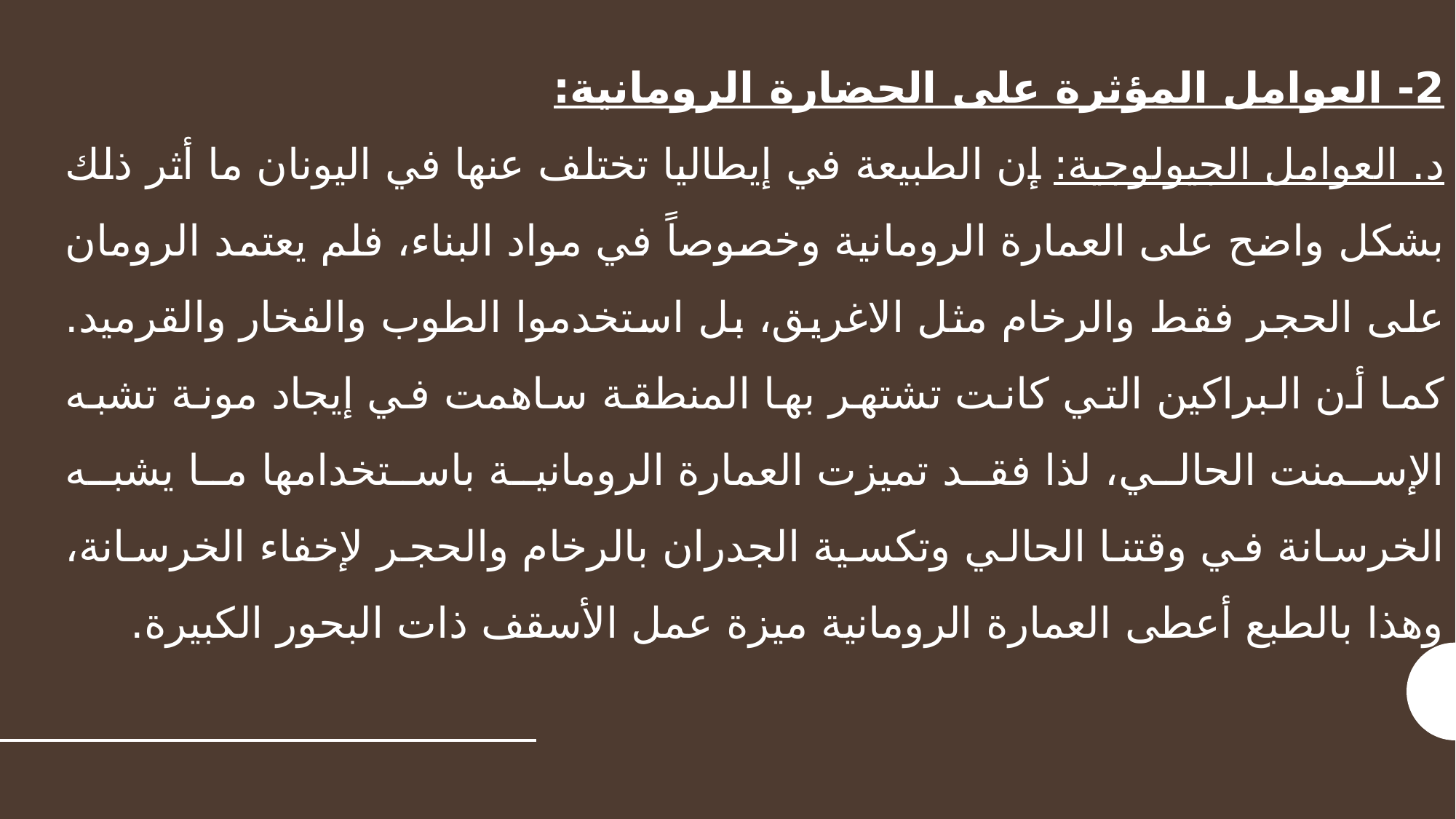

2- العوامل المؤثرة على الحضارة الرومانية:
د. العوامل الجيولوجية: إن الطبيعة في إيطاليا تختلف عنها في اليونان ما أثر ذلك بشكل واضح على العمارة الرومانية وخصوصاً في مواد البناء، فلم يعتمد الرومان على الحجر فقط والرخام مثل الاغريق، بل استخدموا الطوب والفخار والقرميد. كما أن البراكين التي كانت تشتهر بها المنطقة ساهمت في إيجاد مونة تشبه الإسمنت الحالي، لذا فقد تميزت العمارة الرومانية باستخدامها ما يشبه الخرسانة في وقتنا الحالي وتكسية الجدران بالرخام والحجر لإخفاء الخرسانة، وهذا بالطبع أعطى العمارة الرومانية ميزة عمل الأسقف ذات البحور الكبيرة.